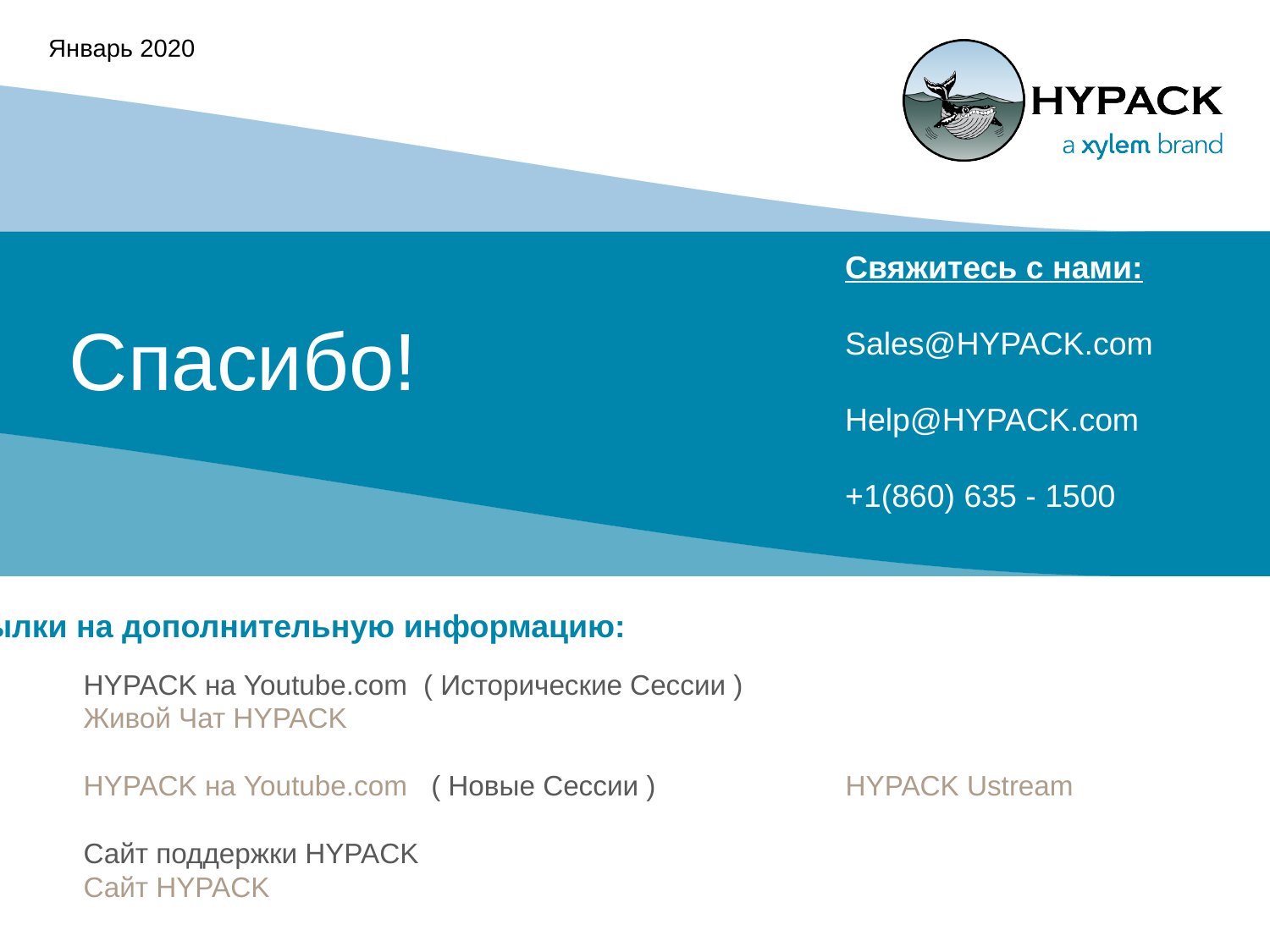

Январь 2020
Свяжитесь с нами:

Sales@HYPACK.com

Help@HYPACK.com

+1(860) 635 - 1500

# Спасибо!
Ссылки на дополнительную информацию:
HYPACK на Youtube.com  ( Исторические Сессии )		Живой Чат HYPACK

HYPACK на Youtube.com   ( Новые Сессии ) 		HYPACK Ustream

Сайт поддержки HYPACK 						Сайт HYPACK